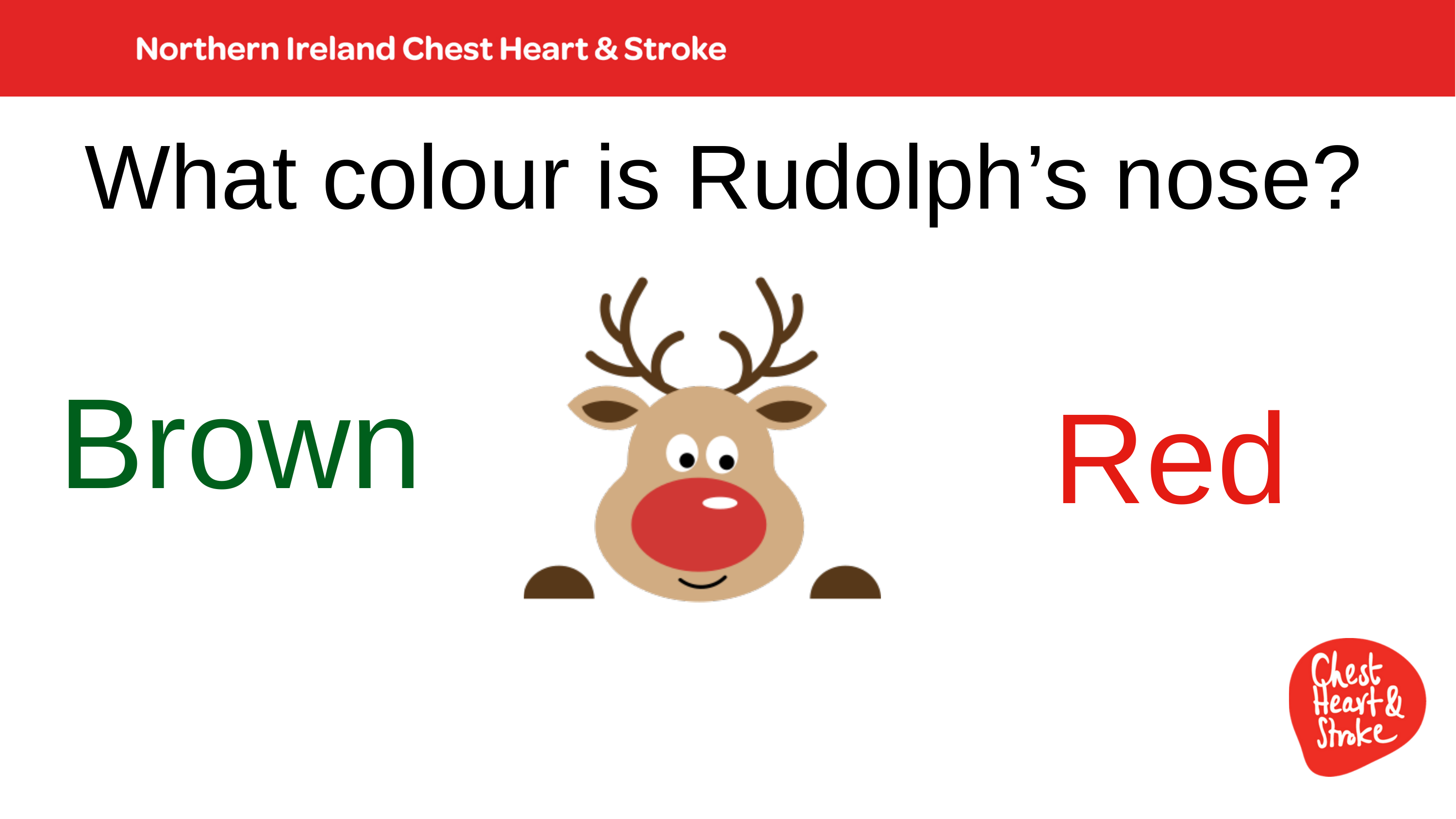

What colour is Rudolph’s nose?

Brown
Red